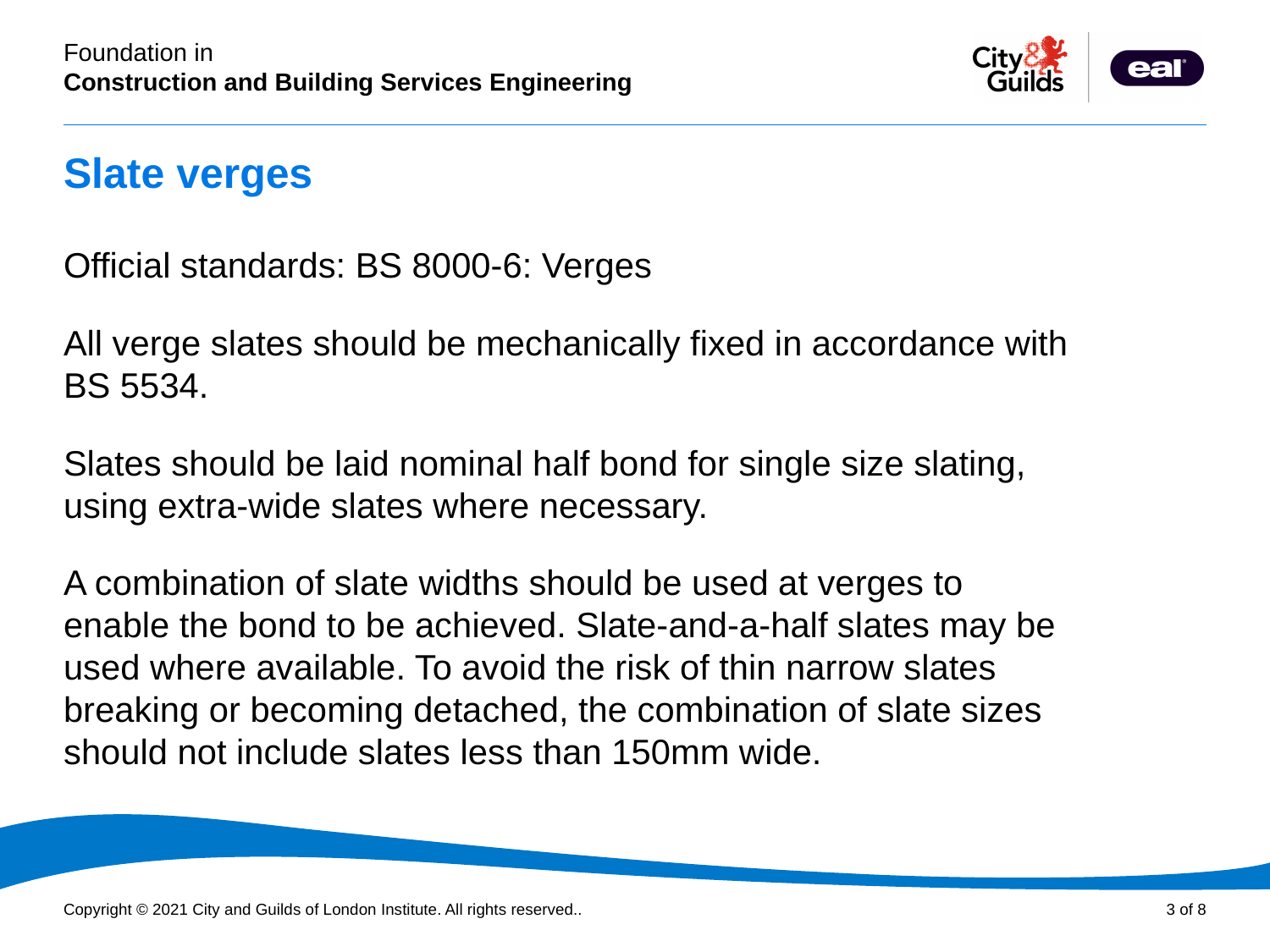

# Slate verges
Official standards: BS 8000-6: Verges
All verge slates should be mechanically fixed in accordance with BS 5534.
Slates should be laid nominal half bond for single size slating, using extra-wide slates where necessary.
A combination of slate widths should be used at verges to enable the bond to be achieved. Slate-and-a-half slates may be used where available. To avoid the risk of thin narrow slates breaking or becoming detached, the combination of slate sizes should not include slates less than 150mm wide.